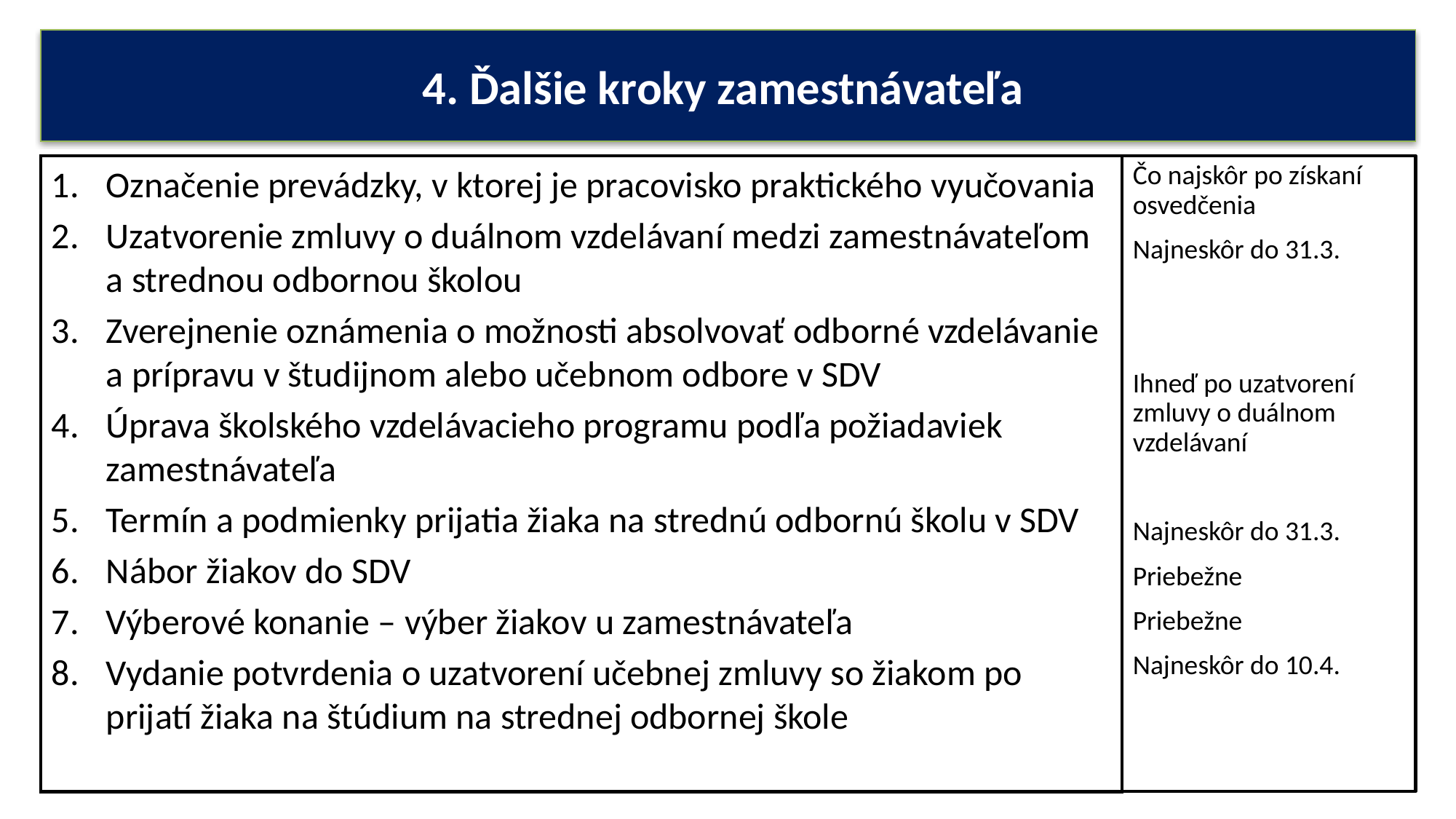

# 4. Ďalšie kroky zamestnávateľa
Označenie prevádzky, v ktorej je pracovisko praktického vyučovania
Uzatvorenie zmluvy o duálnom vzdelávaní medzi zamestnávateľom a strednou odbornou školou
Zverejnenie oznámenia o možnosti absolvovať odborné vzdelávanie a prípravu v študijnom alebo učebnom odbore v SDV
Úprava školského vzdelávacieho programu podľa požiadaviek zamestnávateľa
Termín a podmienky prijatia žiaka na strednú odbornú školu v SDV
Nábor žiakov do SDV
Výberové konanie – výber žiakov u zamestnávateľa
Vydanie potvrdenia o uzatvorení učebnej zmluvy so žiakom po prijatí žiaka na štúdium na strednej odbornej škole

Čo najskôr po získaní osvedčenia
Najneskôr do 31.3.

Ihneď po uzatvorení zmluvy o duálnom vzdelávaní

Najneskôr do 31.3.
Priebežne
Priebežne
Najneskôr do 10.4.